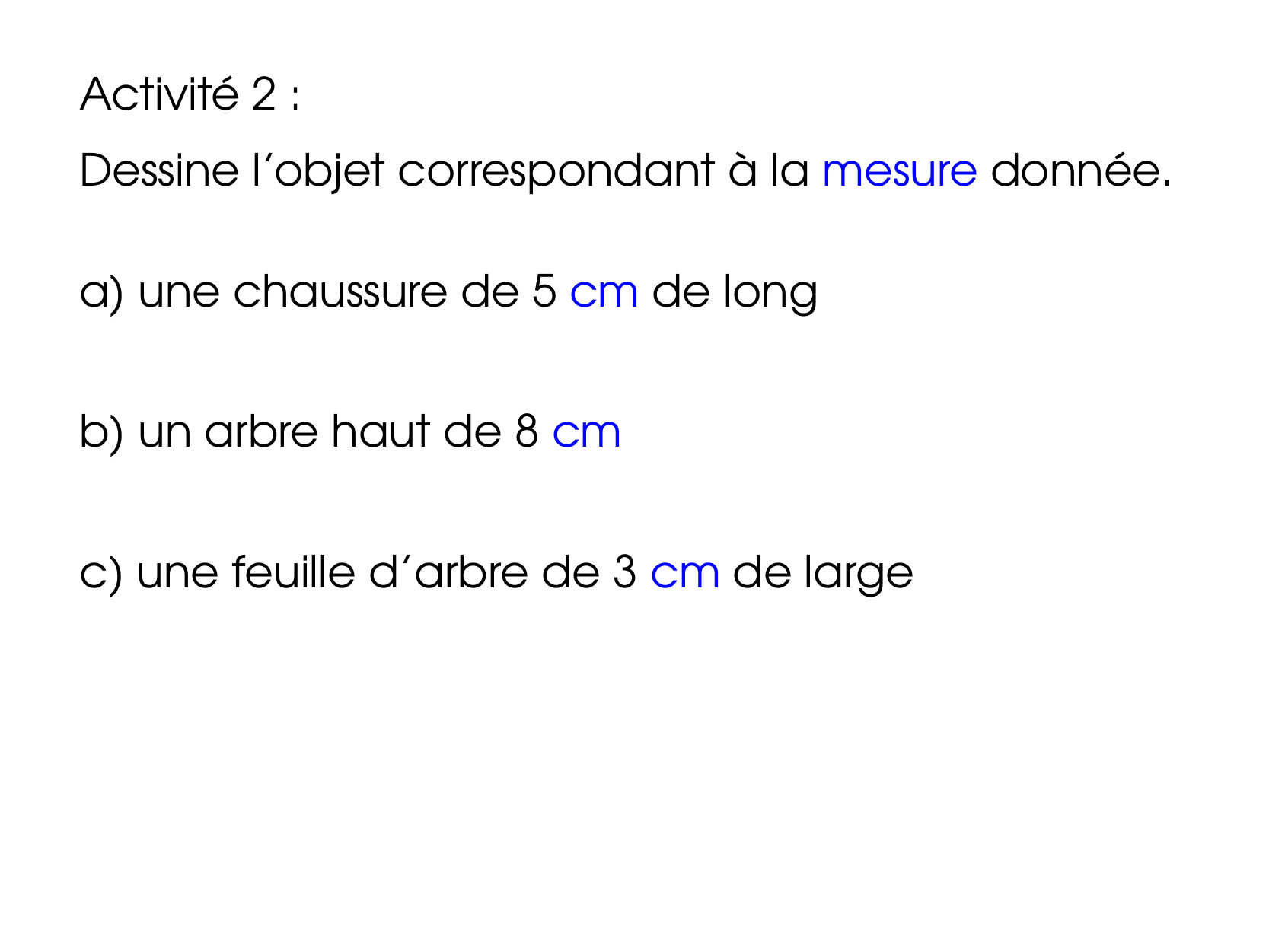

Activité 2 :
Dessine l’objet correspondant à la mesure donnée.
a) une chaussure de 5 cm de long
b) un arbre haut de 8 cm
c) une feuille d’arbre de 3 cm de large